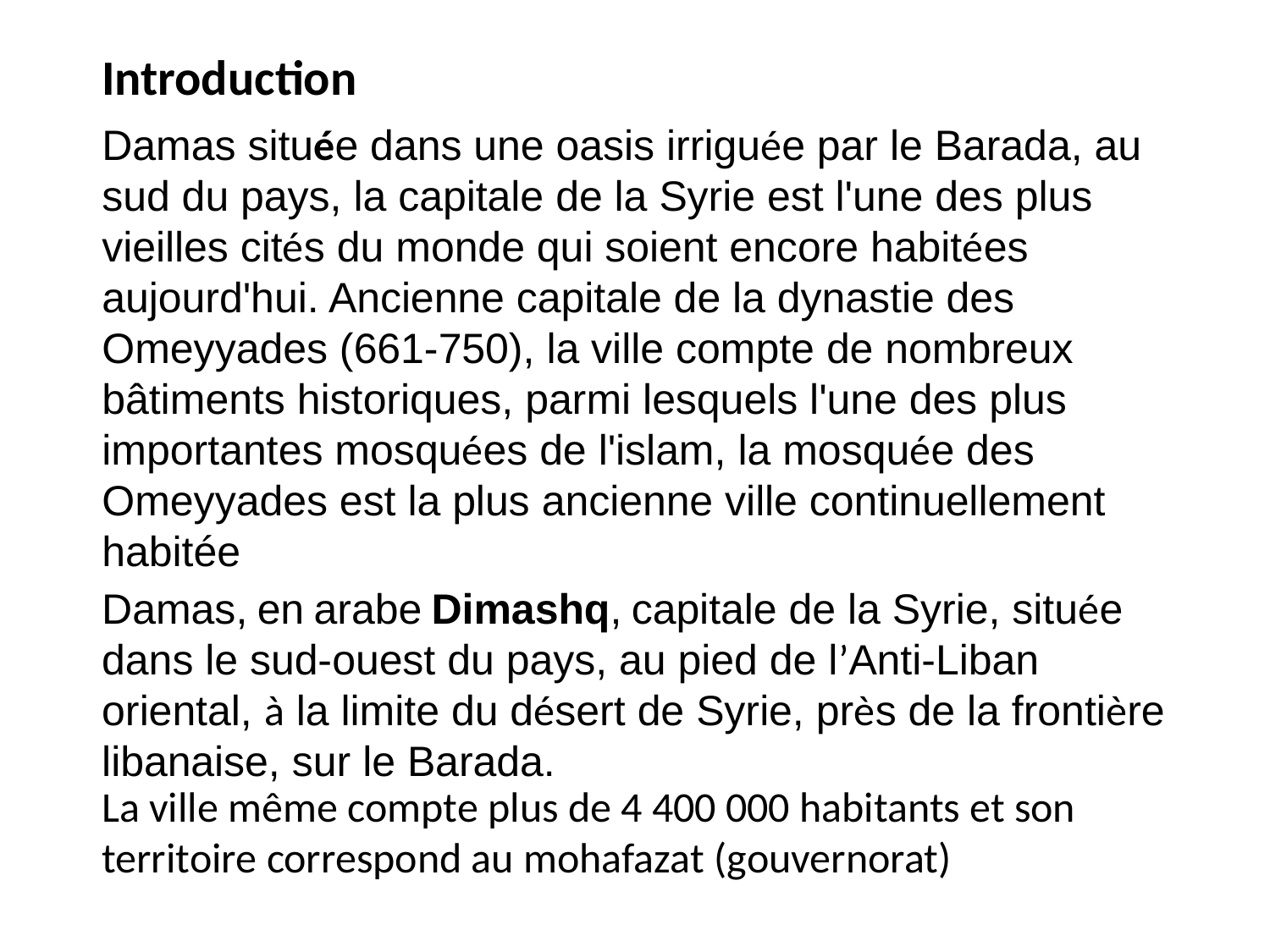

Introduction
Damas située dans une oasis irriguée par le Barada, au sud du pays, la capitale de la Syrie est l'une des plus vieilles cités du monde qui soient encore habitées aujourd'hui. Ancienne capitale de la dynastie des Omeyyades (661-750), la ville compte de nombreux bâtiments historiques, parmi lesquels l'une des plus importantes mosquées de l'islam, la mosquée des Omeyyades est la plus ancienne ville continuellement habitée
Damas, en arabe Dimashq, capitale de la Syrie, située dans le sud-ouest du pays, au pied de l’Anti-Liban oriental, à la limite du désert de Syrie, près de la frontière libanaise, sur le Barada.
La ville même compte plus de 4 400 000 habitants et son territoire correspond au mohafazat (gouvernorat)